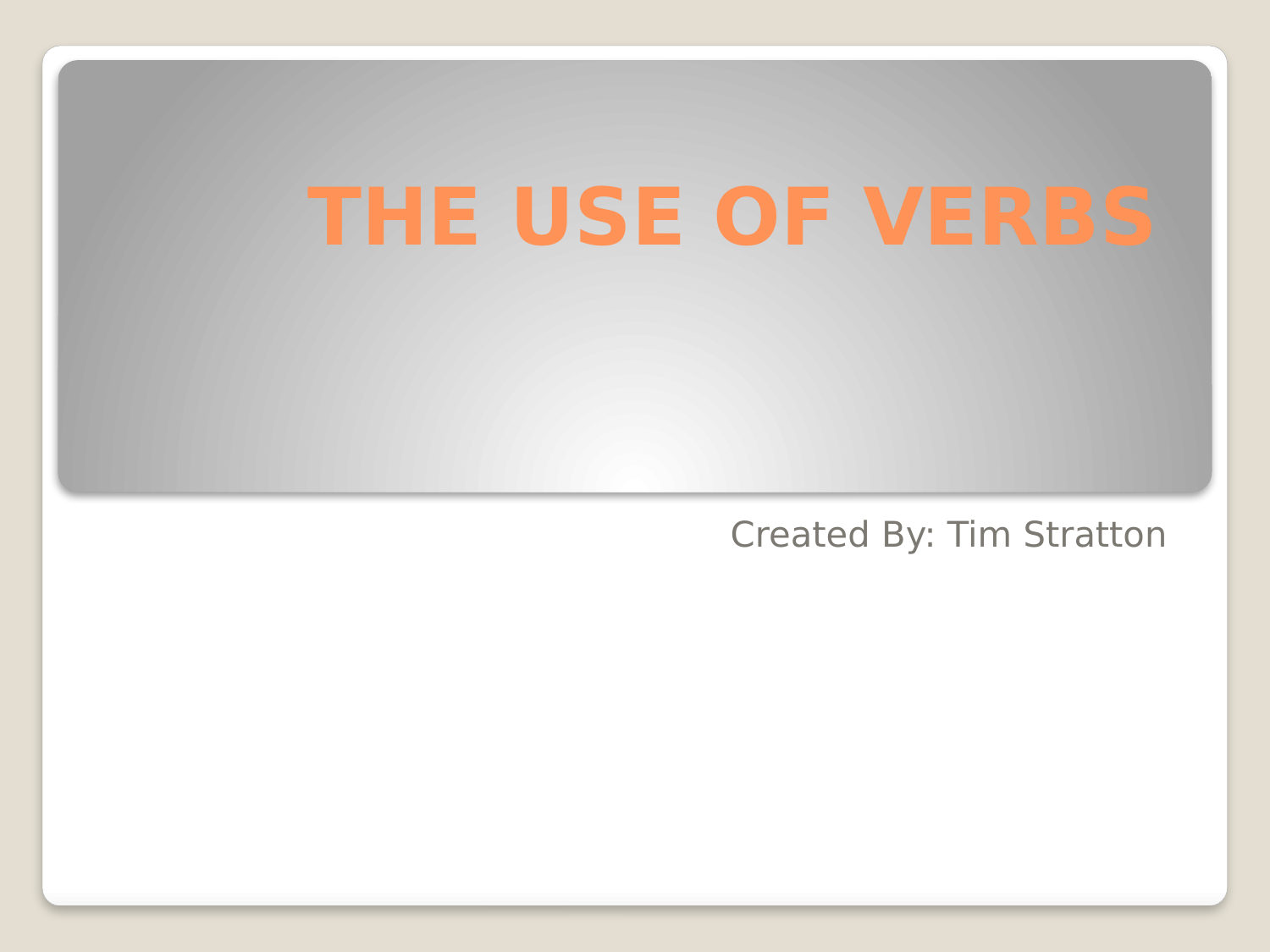

# THE USE OF VERBS
Created By: Tim Stratton